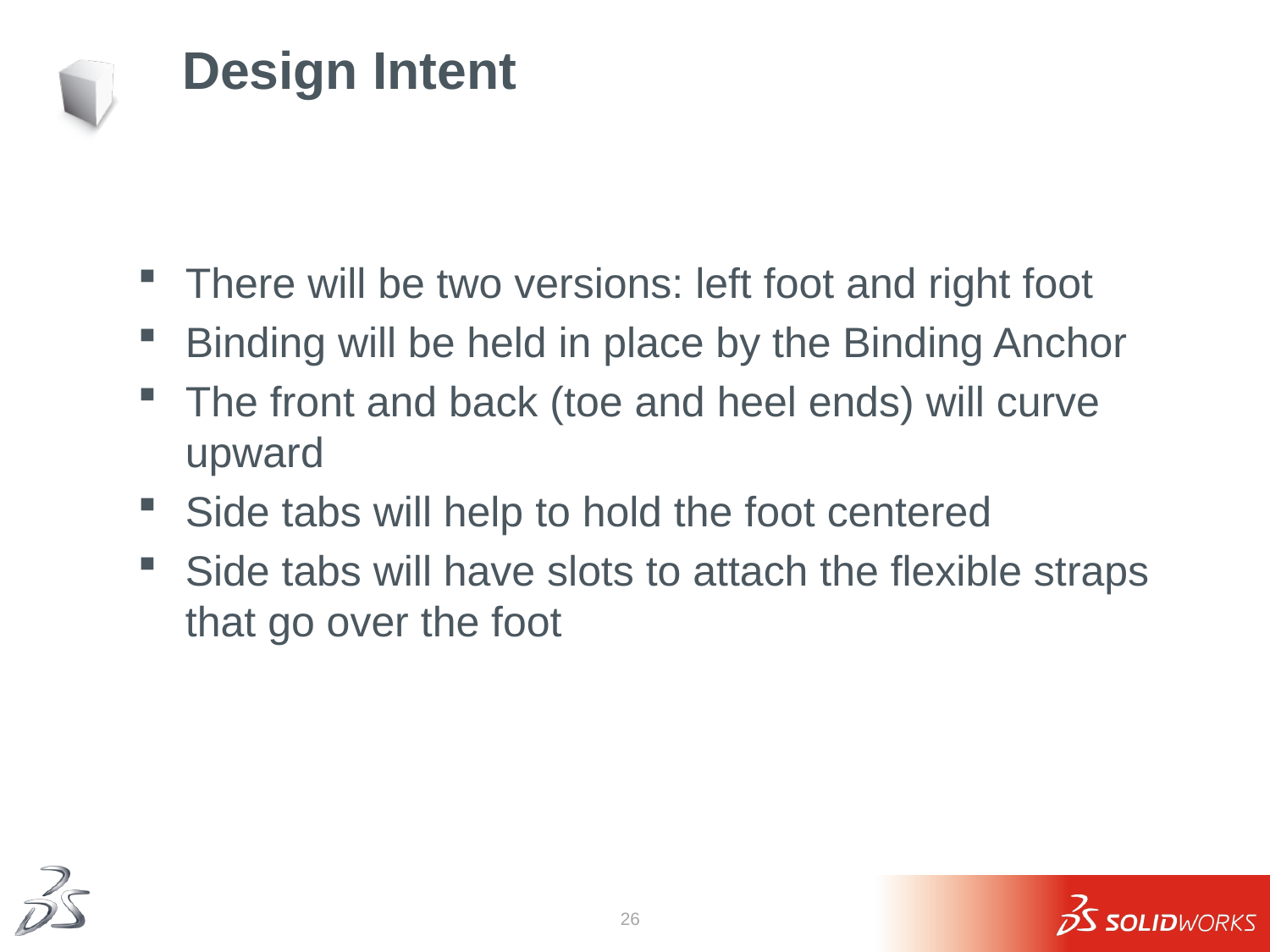

# Design Intent
There will be two versions: left foot and right foot
Binding will be held in place by the Binding Anchor
The front and back (toe and heel ends) will curve upward
Side tabs will help to hold the foot centered
Side tabs will have slots to attach the flexible straps that go over the foot